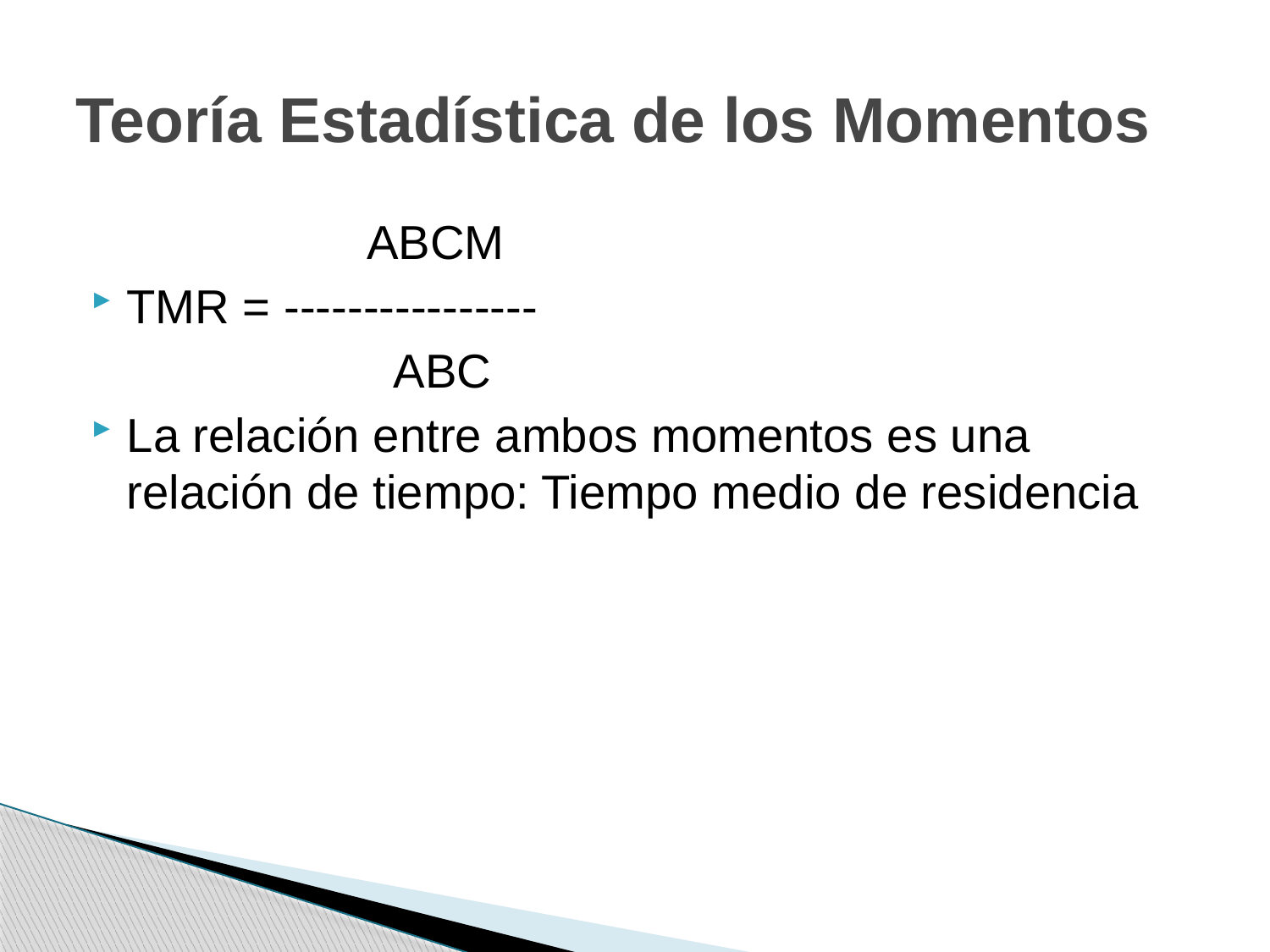

# Teoría Estadística de los Momentos
                  ABCM
TMR = ----------------
                    ABC
La relación entre ambos momentos es una relación de tiempo: Tiempo medio de residencia